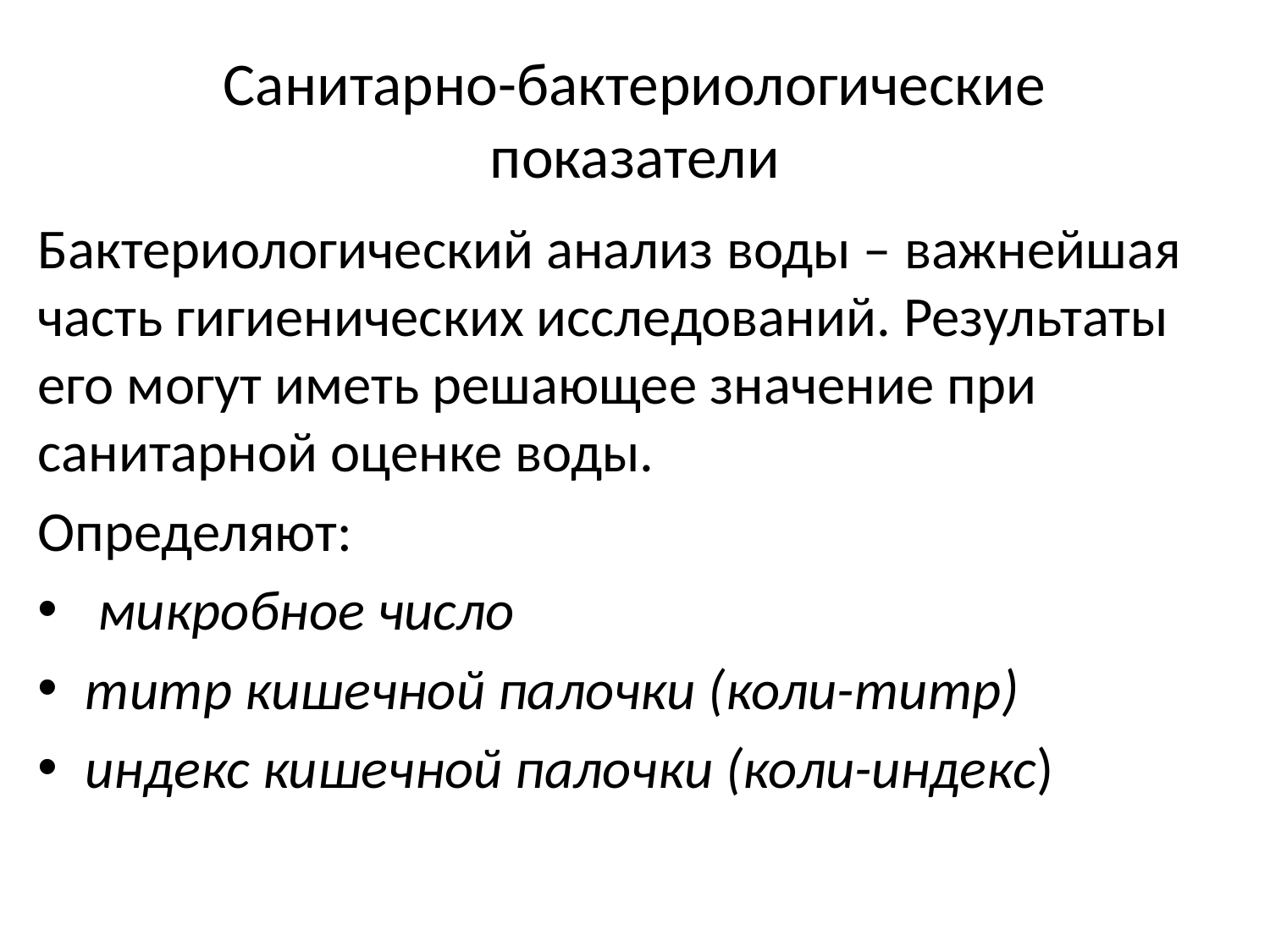

# Санитарно-бактериологические показатели
Бактериологический анализ воды – важнейшая часть гигиенических исследований. Результаты его могут иметь решающее значение при санитарной оценке воды.
Определяют:
 микробное число
титр кишечной палочки (коли-титр)
индекс кишечной палочки (коли-индекс)